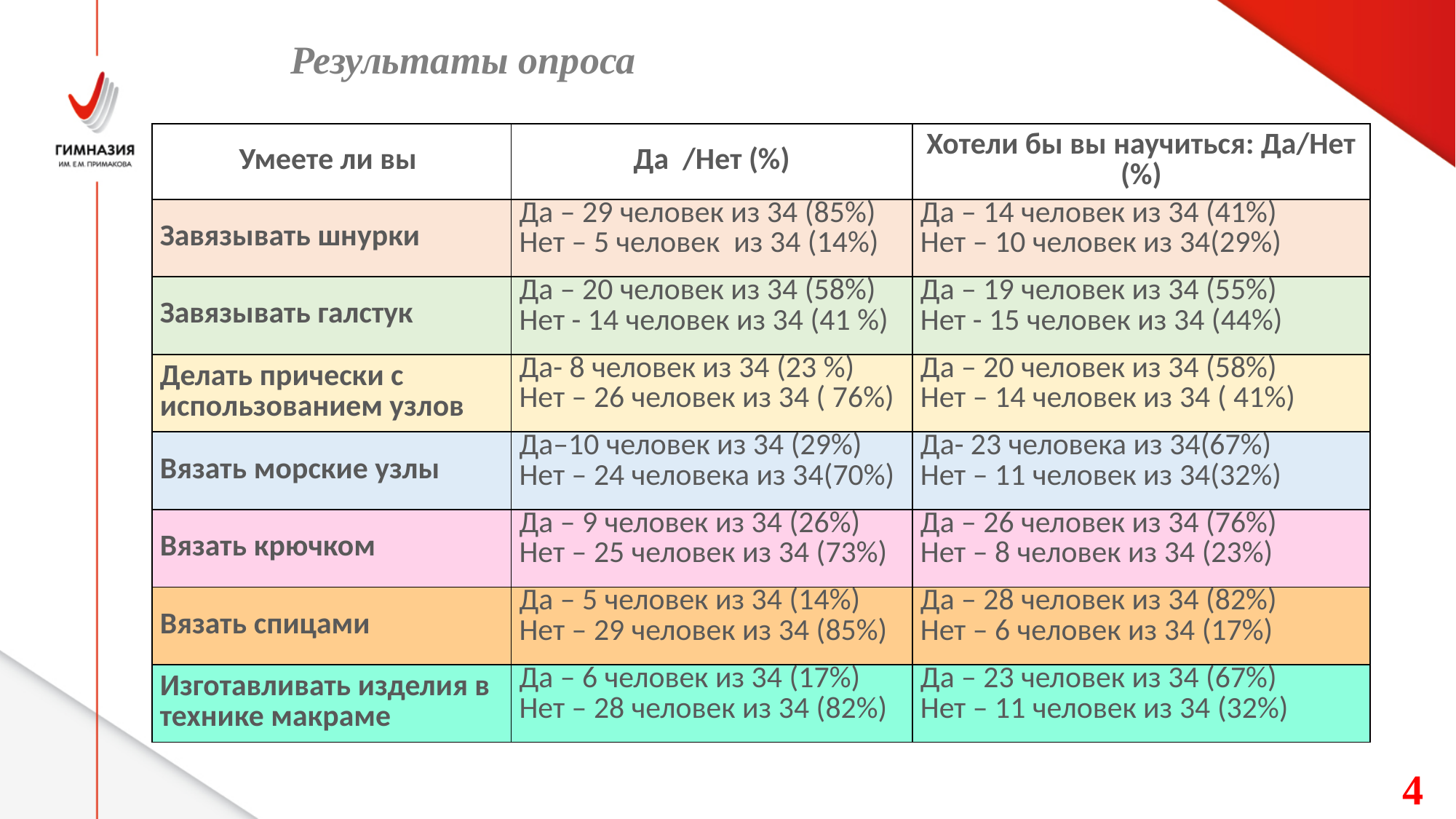

Результаты опроса
| Умеете ли вы | Да /Нет (%) | Хотели бы вы научиться: Да/Нет (%) |
| --- | --- | --- |
| Завязывать шнурки | Да – 29 человек из 34 (85%) Нет – 5 человек из 34 (14%) | Да – 14 человек из 34 (41%) Нет – 10 человек из 34(29%) |
| Завязывать галстук | Да – 20 человек из 34 (58%) Нет - 14 человек из 34 (41 %) | Да – 19 человек из 34 (55%) Нет - 15 человек из 34 (44%) |
| Делать прически с использованием узлов | Да- 8 человек из 34 (23 %) Нет – 26 человек из 34 ( 76%) | Да – 20 человек из 34 (58%) Нет – 14 человек из 34 ( 41%) |
| Вязать морские узлы | Да–10 человек из 34 (29%) Нет – 24 человека из 34(70%) | Да- 23 человека из 34(67%) Нет – 11 человек из 34(32%) |
| Вязать крючком | Да – 9 человек из 34 (26%) Нет – 25 человек из 34 (73%) | Да – 26 человек из 34 (76%) Нет – 8 человек из 34 (23%) |
| Вязать спицами | Да – 5 человек из 34 (14%) Нет – 29 человек из 34 (85%) | Да – 28 человек из 34 (82%) Нет – 6 человек из 34 (17%) |
| Изготавливать изделия в технике макраме | Да – 6 человек из 34 (17%) Нет – 28 человек из 34 (82%) | Да – 23 человек из 34 (67%) Нет – 11 человек из 34 (32%) |
  4